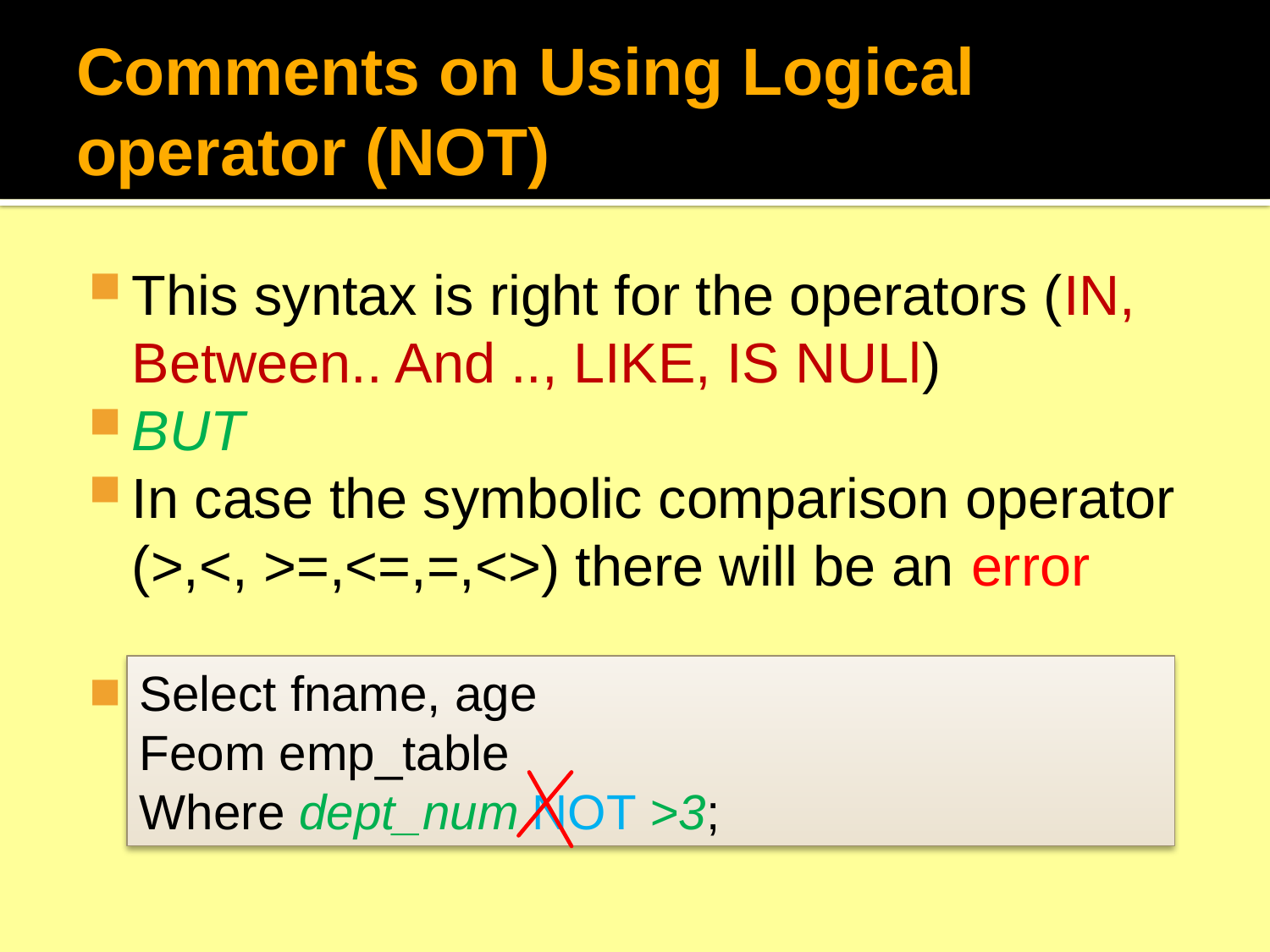

# Comments on Using Logical operator (NOT)
This syntax is right for the operators (IN, Between.. And .., LIKE, IS NULl)
BUT
In case the symbolic comparison operator (>,<, >=,<=,=,<>) there will be an error

E.g
Select fname, age
Feom emp_table
Where dept_num NOT >3;